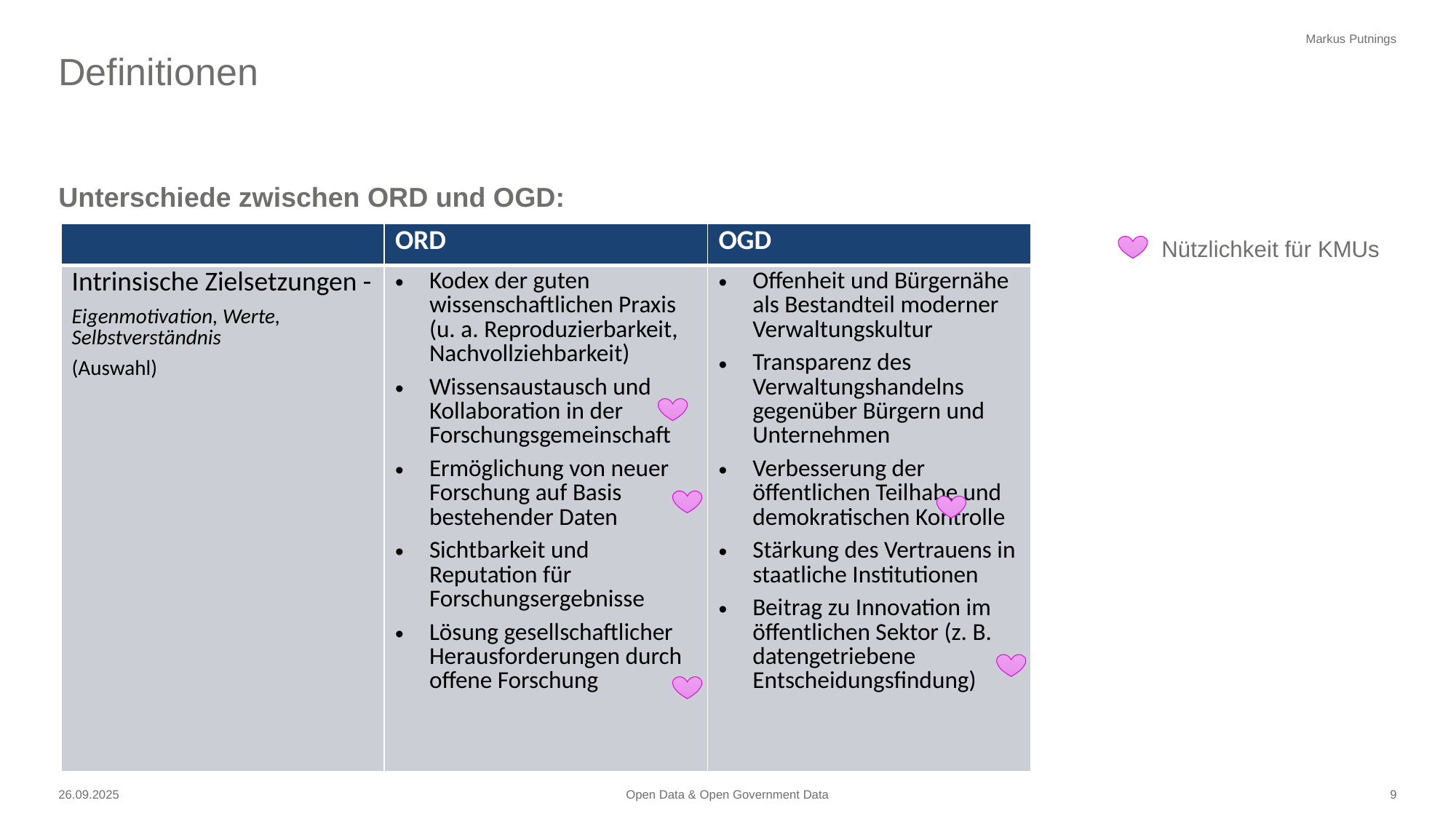

Markus Putnings
Definitionen
Unterschiede zwischen ORD und OGD:
|  | ORD | OGD |
| --- | --- | --- |
| Intrinsische Zielsetzungen - Eigenmotivation, Werte, Selbstverständnis (Auswahl) | Kodex der guten wissenschaftlichen Praxis (u. a. Reproduzierbarkeit, Nachvollziehbarkeit) Wissensaustausch und Kollaboration in der Forschungsgemeinschaft Ermöglichung von neuer Forschung auf Basis bestehender Daten Sichtbarkeit und Reputation für Forschungsergebnisse Lösung gesellschaftlicher Herausforderungen durch offene Forschung | Offenheit und Bürgernähe als Bestandteil moderner Verwaltungskultur Transparenz des Verwaltungshandelns gegenüber Bürgern und Unternehmen Verbesserung der öffentlichen Teilhabe und demokratischen Kontrolle Stärkung des Vertrauens in staatliche Institutionen Beitrag zu Innovation im öffentlichen Sektor (z. B. datengetriebene Entscheidungsfindung) |
Nützlichkeit für KMUs

26.09.2025
Open Data & Open Government Data

9